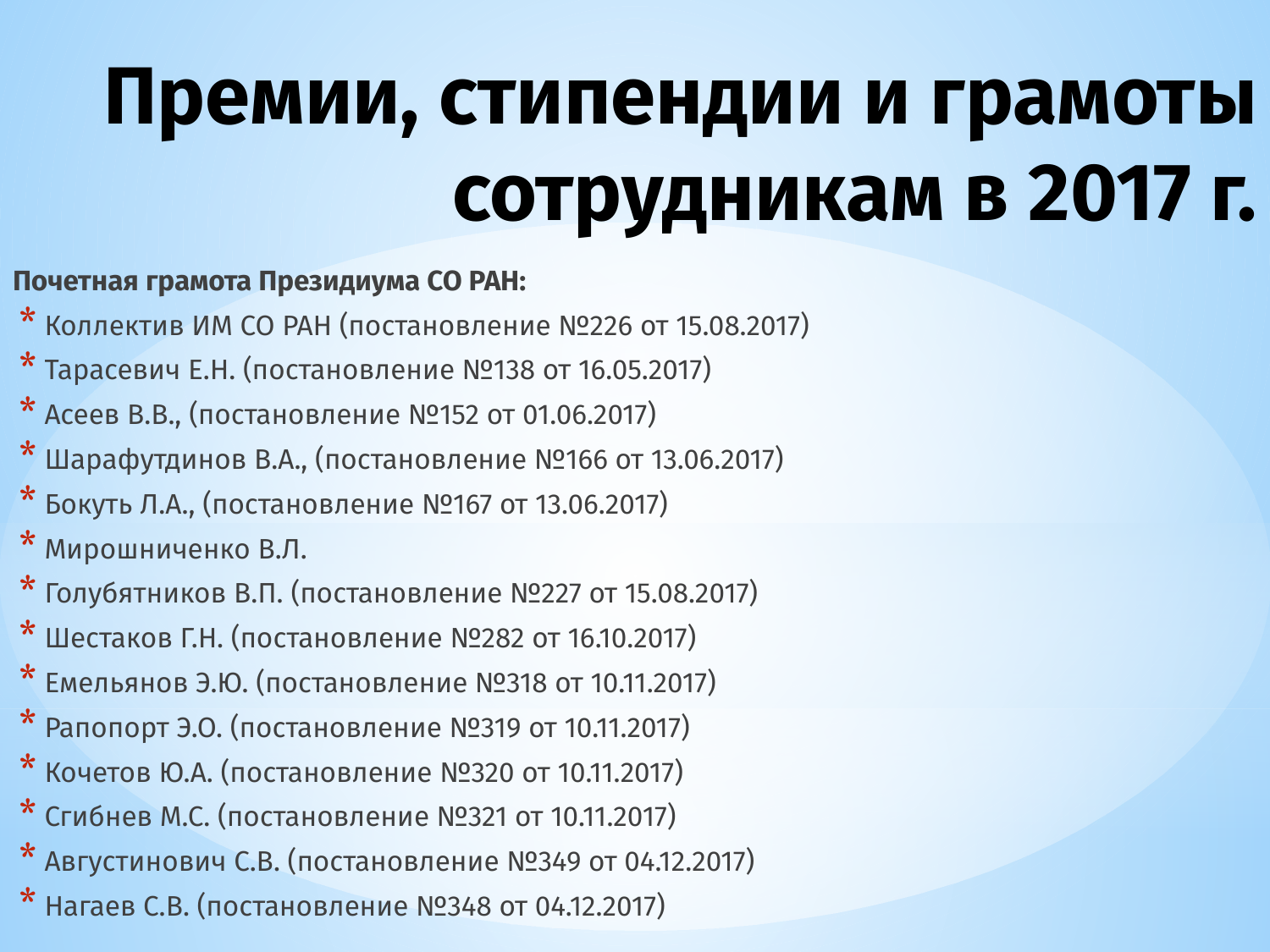

# Премии, стипендии и грамоты сотрудникам в 2017 г.
Почетная грамота Президиума СО РАН:
Коллектив ИМ СО РАН (постановление №226 от 15.08.2017)
Тарасевич Е.Н. (постановление №138 от 16.05.2017)
Асеев В.В., (постановление №152 от 01.06.2017)
Шарафутдинов В.А., (постановление №166 от 13.06.2017)
Бокуть Л.А., (постановление №167 от 13.06.2017)
Мирошниченко В.Л.
Голубятников В.П. (постановление №227 от 15.08.2017)
Шестаков Г.Н. (постановление №282 от 16.10.2017)
Емельянов Э.Ю. (постановление №318 от 10.11.2017)
Рапопорт Э.О. (постановление №319 от 10.11.2017)
Кочетов Ю.А. (постановление №320 от 10.11.2017)
Сгибнев М.С. (постановление №321 от 10.11.2017)
Августинович С.В. (постановление №349 от 04.12.2017)
Нагаев С.В. (постановление №348 от 04.12.2017)